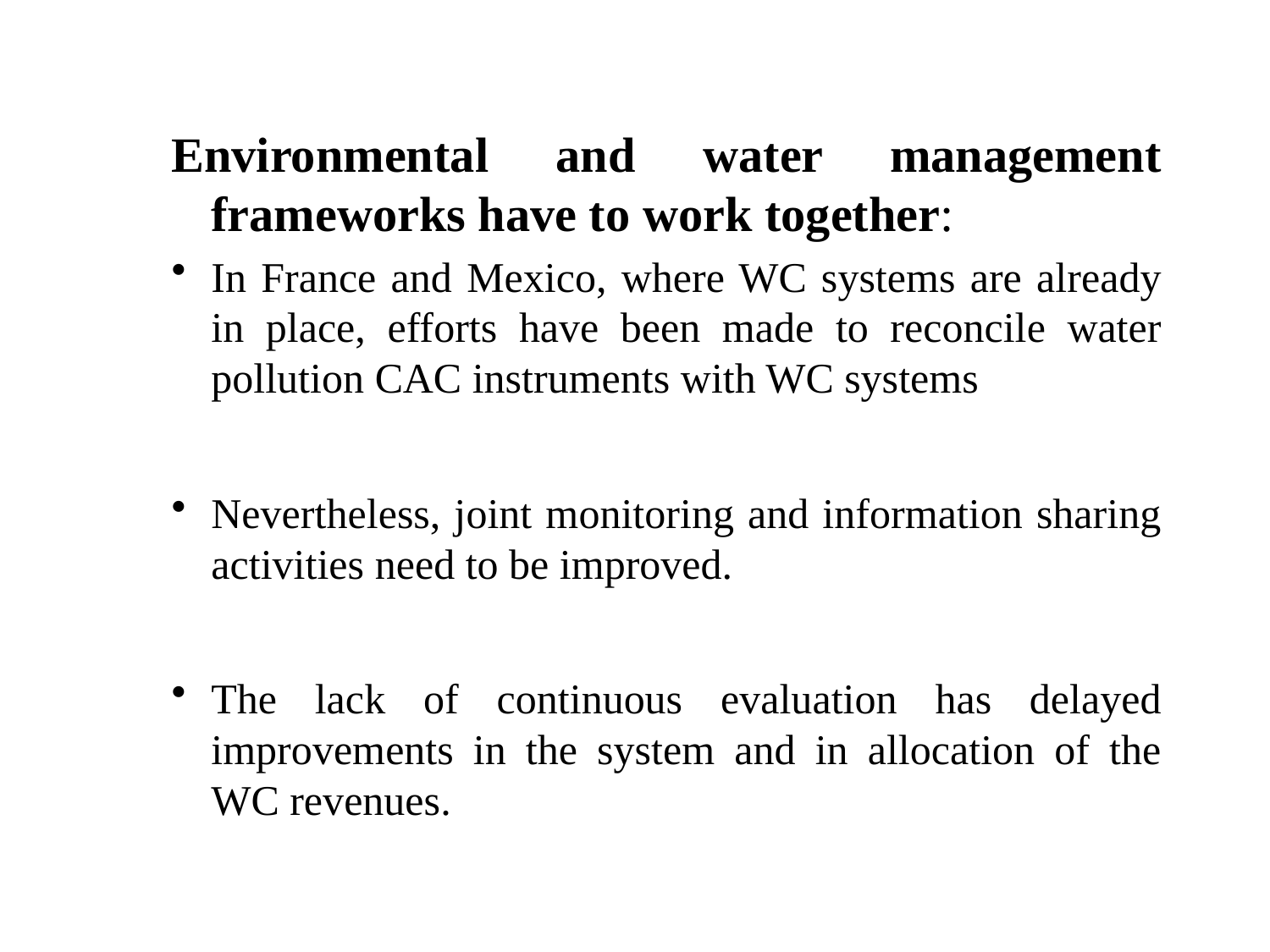

#
Environmental and water management frameworks have to work together:
In France and Mexico, where WC systems are already in place, efforts have been made to reconcile water pollution CAC instruments with WC systems

Nevertheless, joint monitoring and information sharing activities need to be improved.

The lack of continuous evaluation has delayed improvements in the system and in allocation of the WC revenues.